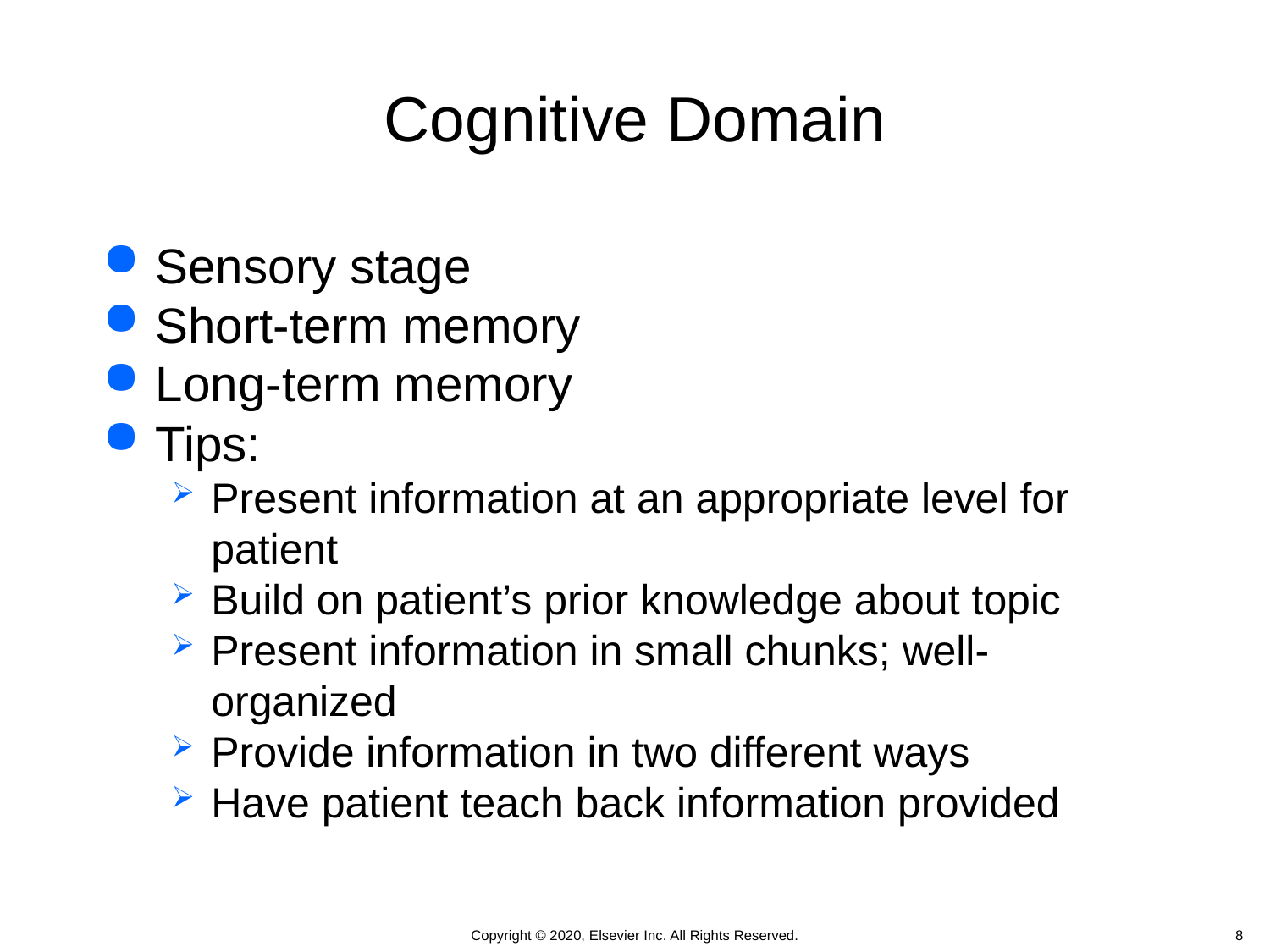

# Cognitive Domain
Sensory stage
Short-term memory
Long-term memory
Tips:
Present information at an appropriate level for patient
Build on patient’s prior knowledge about topic
Present information in small chunks; well-organized
Provide information in two different ways
Have patient teach back information provided
 8